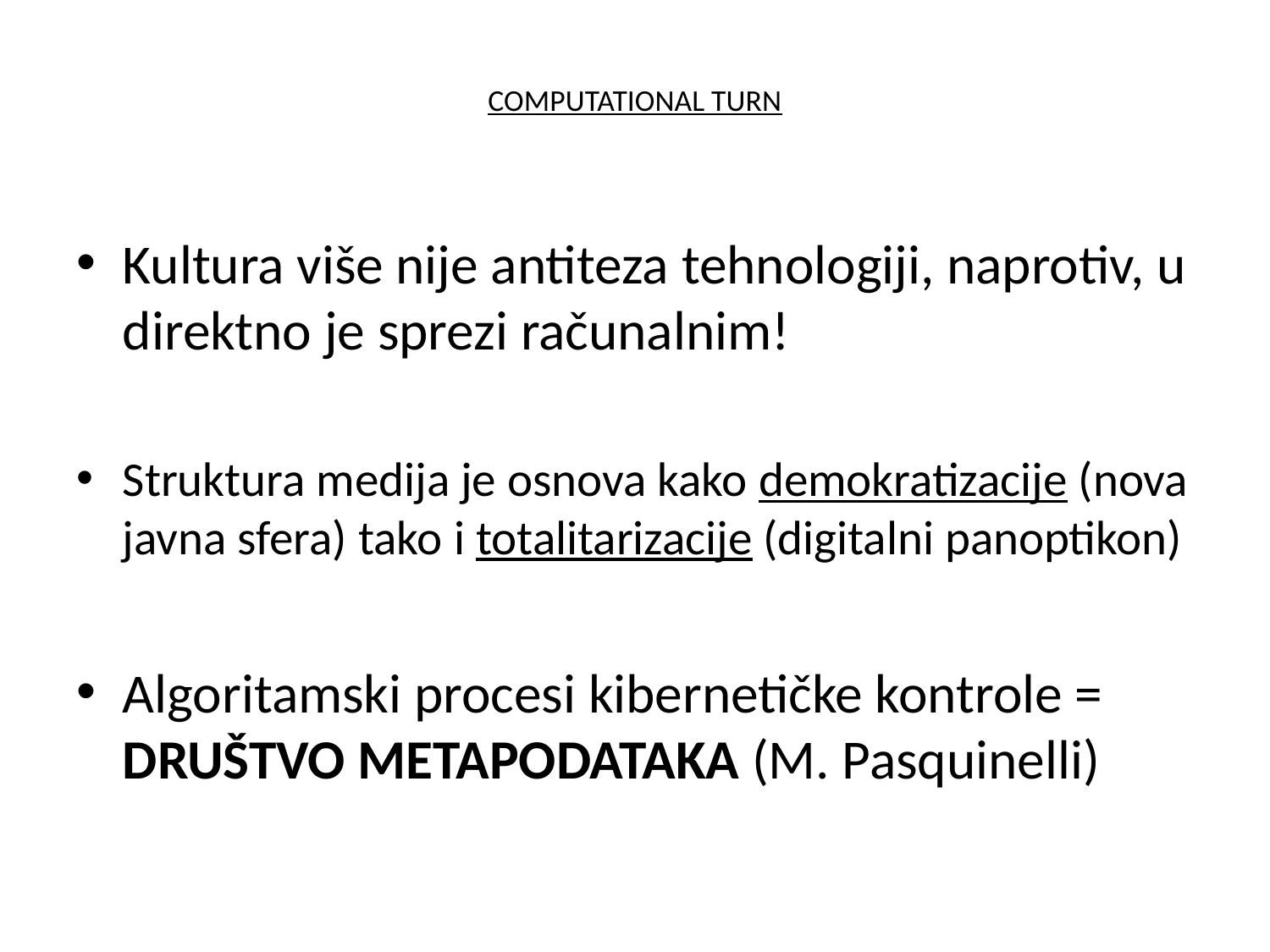

# COMPUTATIONAL TURN
Kultura više nije antiteza tehnologiji, naprotiv, u direktno je sprezi računalnim!

Struktura medija je osnova kako demokratizacije (nova javna sfera) tako i totalitarizacije (digitalni panoptikon)

Algoritamski procesi kibernetičke kontrole = DRUŠTVO METAPODATAKA (M. Pasquinelli)